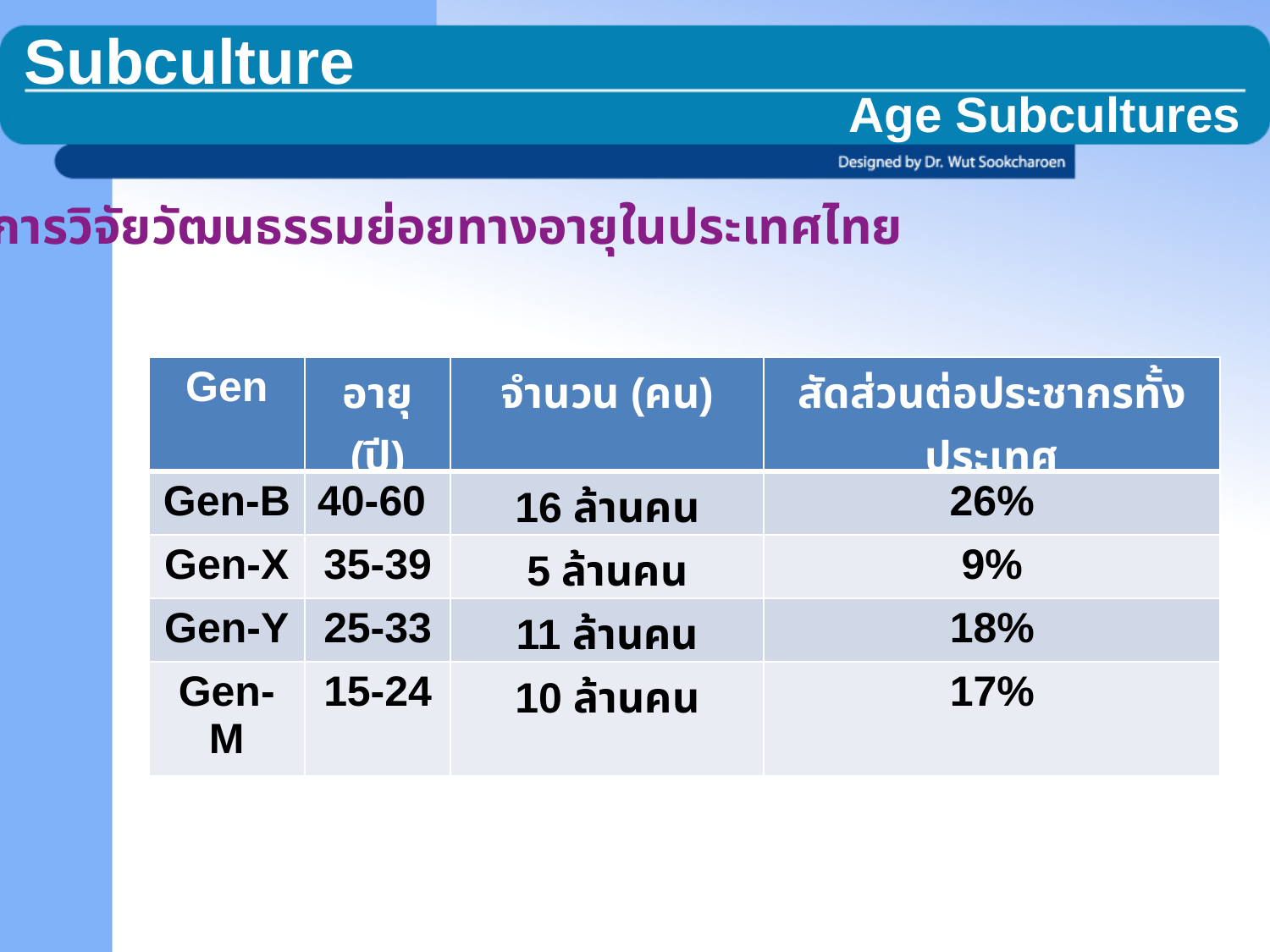

Subculture
Age Subcultures
การวิจัยวัฒนธรรมย่อยทางอายุในประเทศไทย
| Gen | อายุ (ปี) | จำนวน (คน) | สัดส่วนต่อประชากรทั้งประเทศ |
| --- | --- | --- | --- |
| Gen-B | 40-60 | 16 ล้านคน | 26% |
| Gen-X | 35-39 | 5 ล้านคน | 9% |
| Gen-Y | 25-33 | 11 ล้านคน | 18% |
| Gen-M | 15-24 | 10 ล้านคน | 17% |